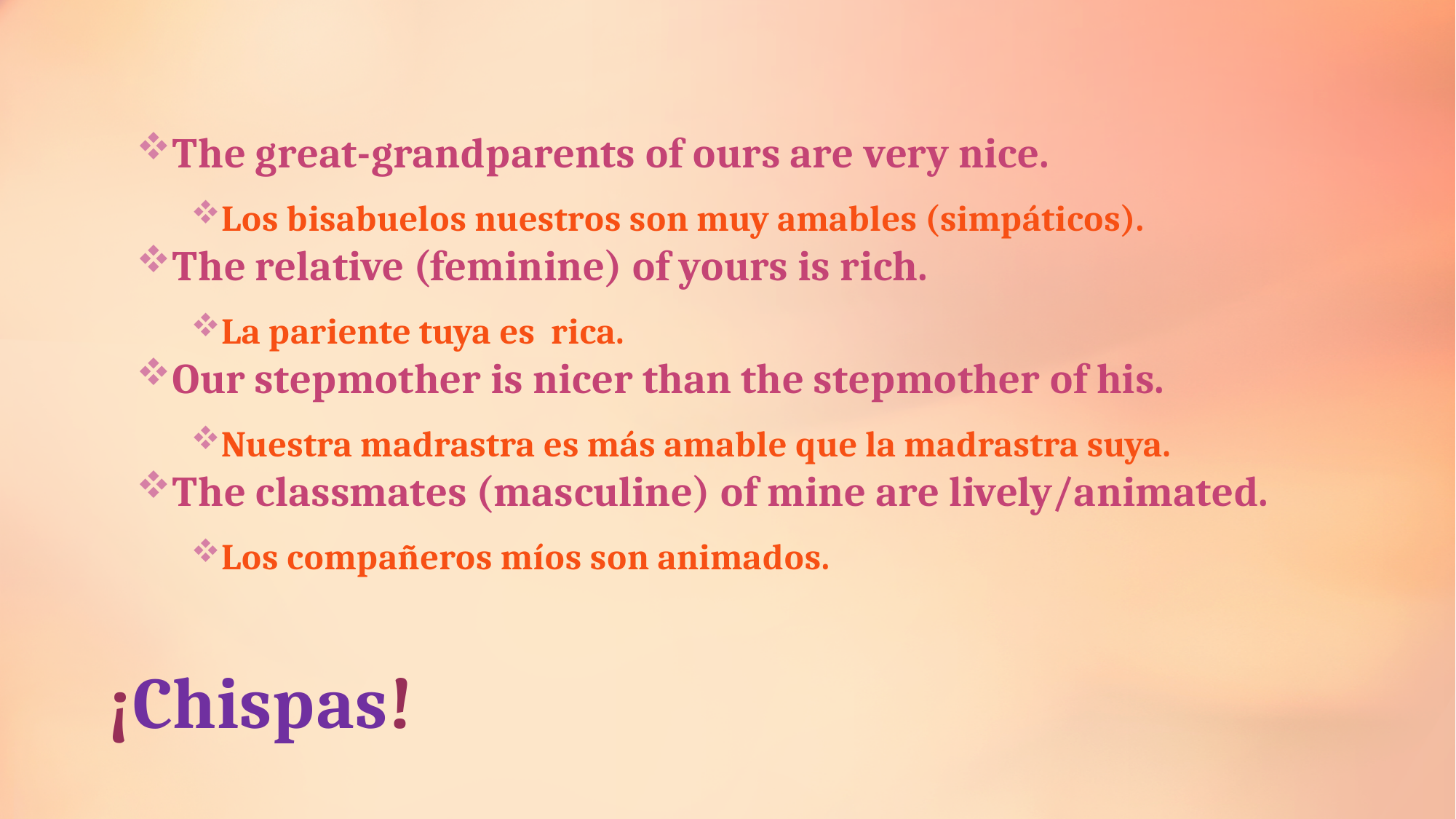

The great-grandparents of ours are very nice.
Los bisabuelos nuestros son muy amables (simpáticos).
The relative (feminine) of yours is rich.
La pariente tuya es  rica.
Our stepmother is nicer than the stepmother of his.
Nuestra madrastra es más amable que la madrastra suya.
The classmates (masculine) of mine are lively/animated.
Los compañeros míos son animados.
¡Chispas!